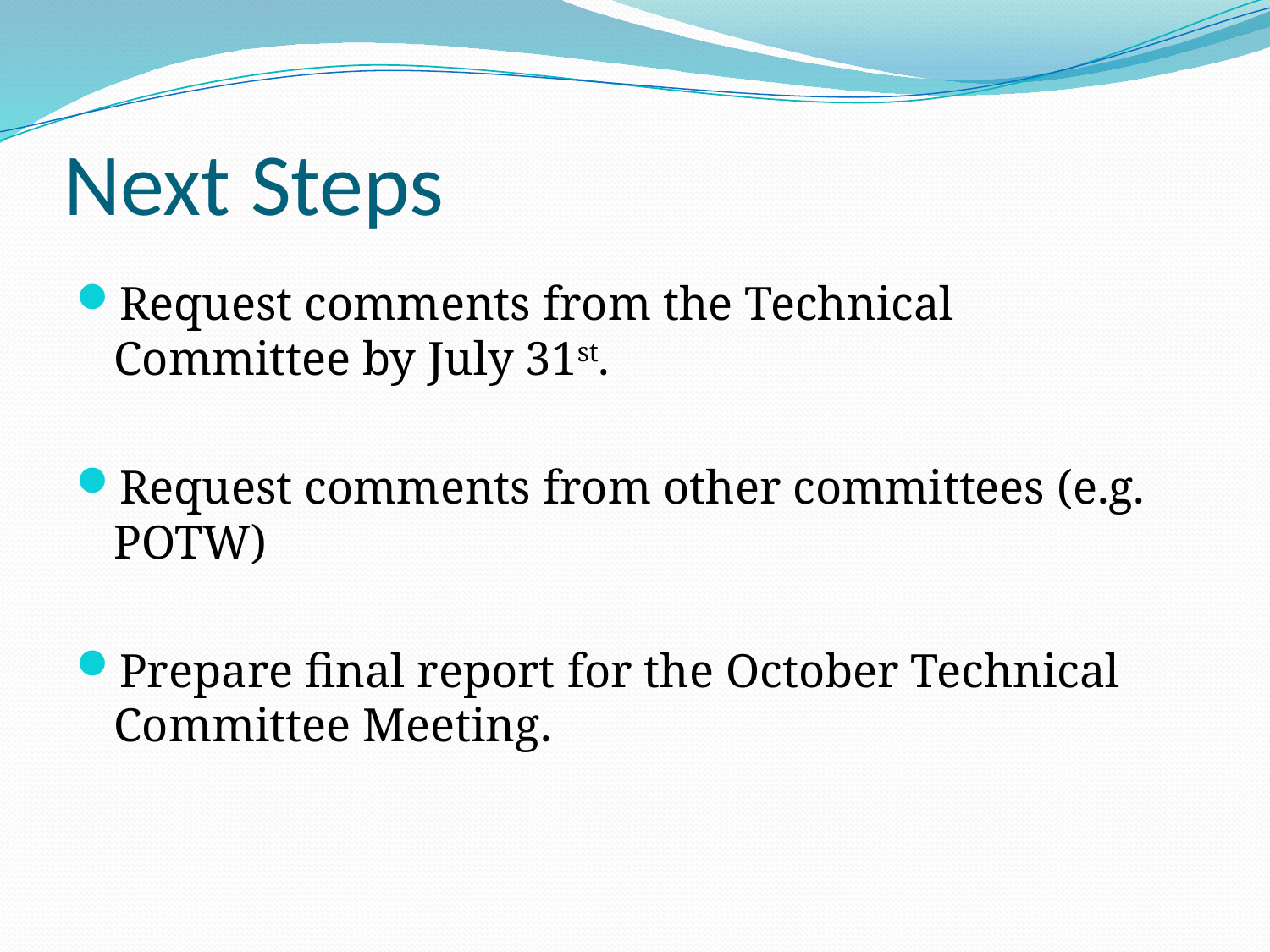

# Next Steps
Request comments from the Technical Committee by July 31st.

Request comments from other committees (e.g. POTW)

Prepare final report for the October Technical Committee Meeting.